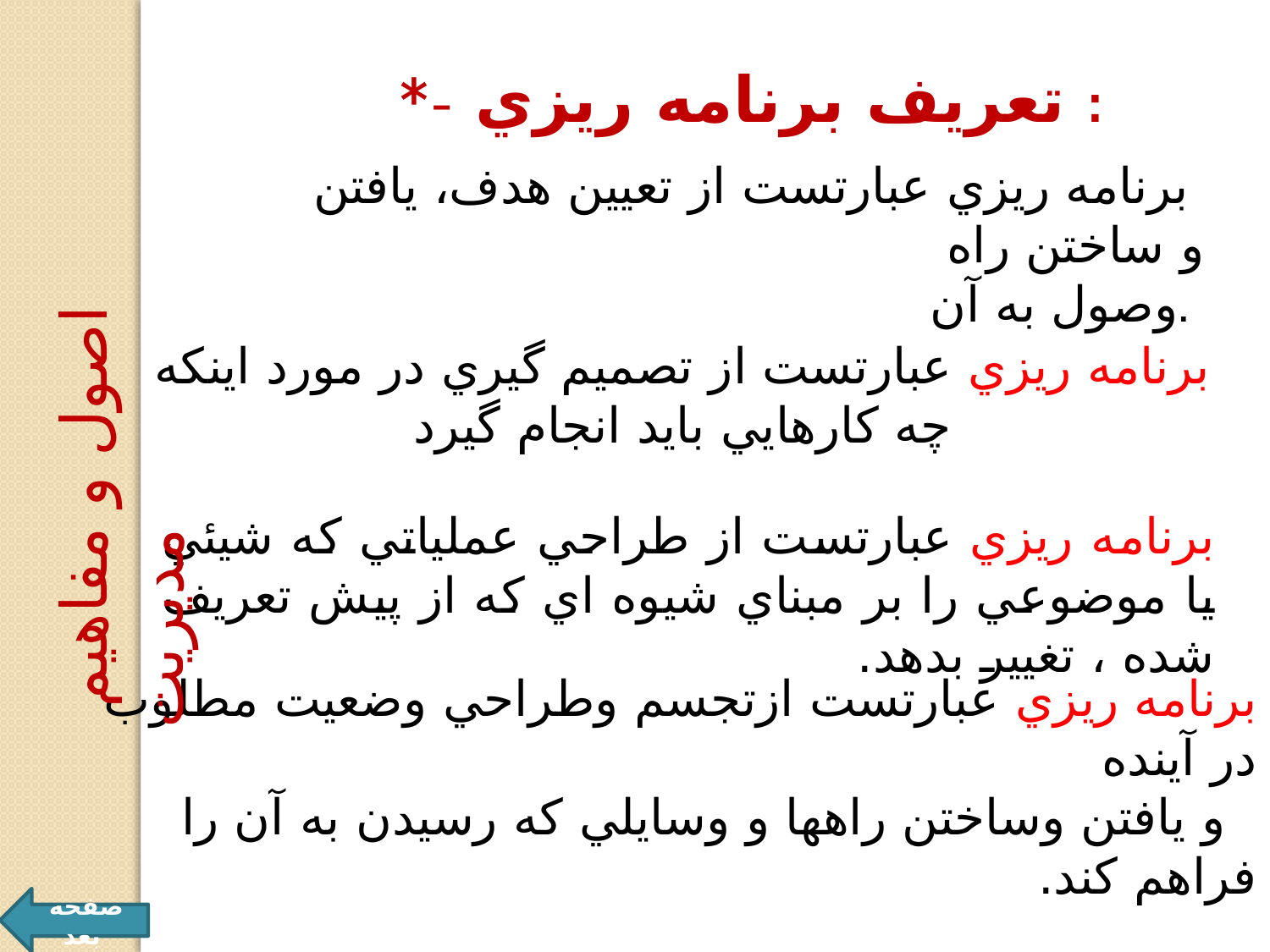

*- تعريف برنامه ريزي :
برنامه ريزي عبارتست از تعيين هدف، یافتن
                                                 و ساختن راه وصول به آن.
برنامه ريزي عبارتست از تصميم گيري در مورد اينكه
چه كارهايي بايد انجام گيرد
اصول و مفاهيم  مديريت
برنامه ريزي عبارتست از طراحي عملياتي كه شيئي يا موضوعي را بر مبناي شيوه اي كه از پيش تعريف شده ، تغيير بدهد.
برنامه ريزي عبارتست ازتجسم وطراحي وضعيت مطلوب در آينده
  و يافتن وساختن راهها و وسايلي كه رسيدن به آن را فراهم كند.
صفحه  بعد